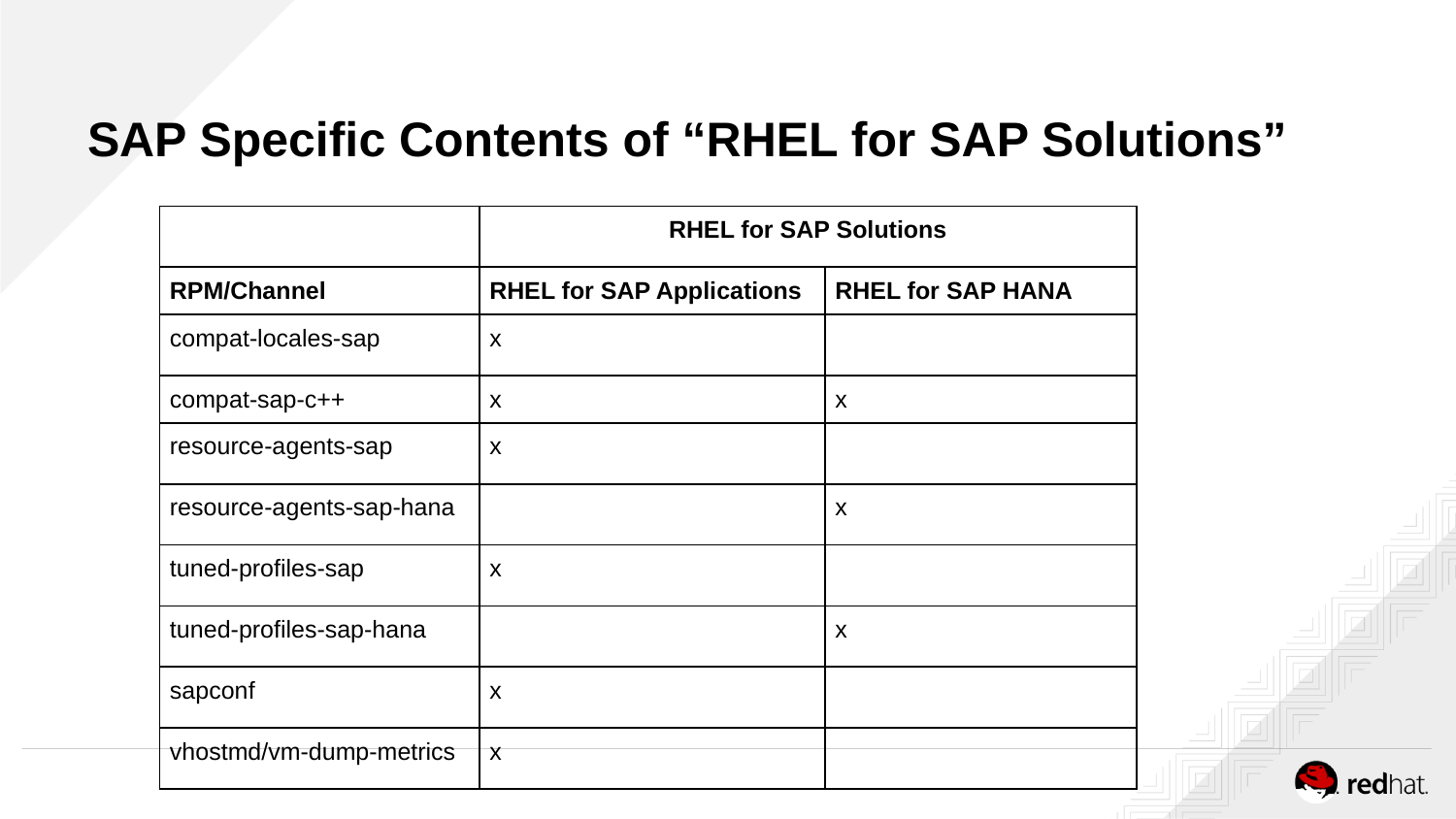

SAP Specific Contents of “RHEL for SAP Solutions”
|  | RHEL for SAP Solutions |  |
| --- | --- | --- |
| RPM/Channel | RHEL for SAP Applications | RHEL for SAP HANA |
| compat-locales-sap | x |  |
| compat-sap-c++ | x | x |
| resource-agents-sap | x |  |
| resource-agents-sap-hana |  | x |
| tuned-profiles-sap | x |  |
| tuned-profiles-sap-hana |  | x |
| sapconf | x |  |
| vhostmd/vm-dump-metrics | x |  |